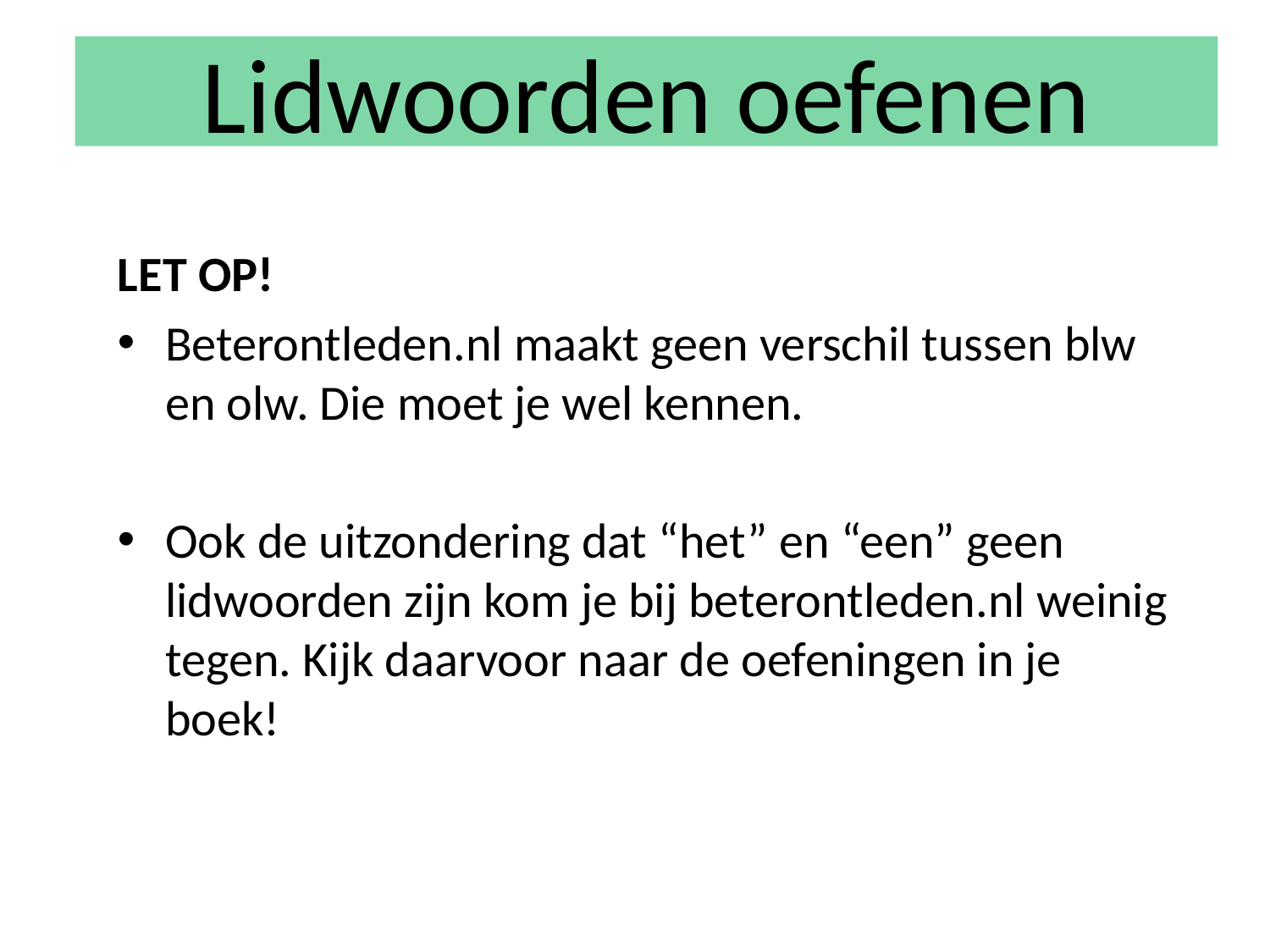

# Lidwoorden oefenen
LET OP!
Beterontleden.nl maakt geen verschil tussen blw en olw. Die moet je wel kennen.

Ook de uitzondering dat “het” en “een” geen lidwoorden zijn kom je bij beterontleden.nl weinig tegen. Kijk daarvoor naar de oefeningen in je boek!